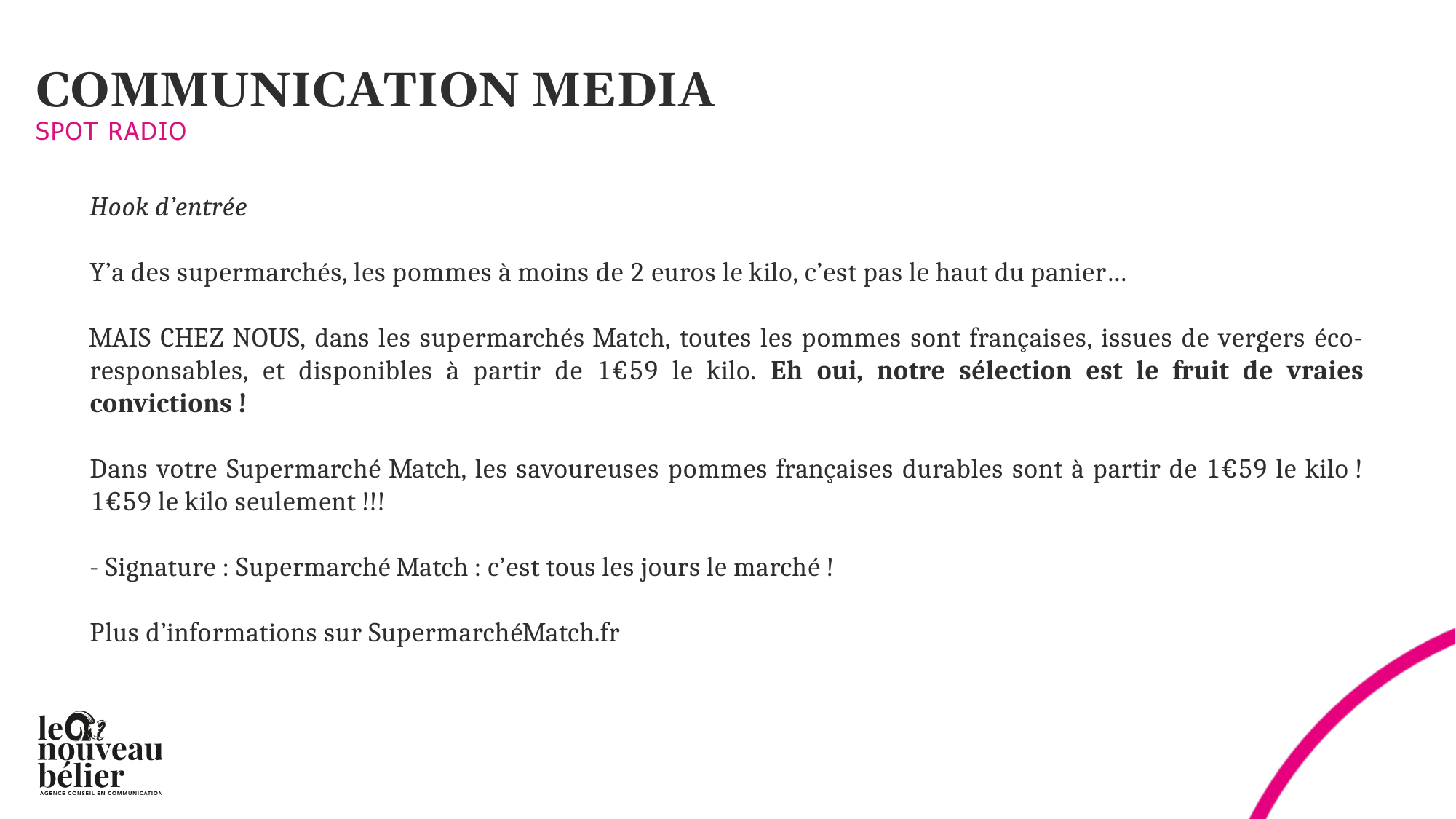

# COMMUNICATION MEDIA
SPOT RADIO
Hook d’entrée

Y’a des supermarchés, les pommes à moins de 2 euros le kilo, c’est pas le haut du panier…

MAIS CHEZ NOUS, dans les supermarchés Match, toutes les pommes sont françaises, issues de vergers éco-responsables, et disponibles à partir de 1€59 le kilo. Eh oui, notre sélection est le fruit de vraies convictions !

Dans votre Supermarché Match, les savoureuses pommes françaises durables sont à partir de 1€59 le kilo ! 1€59 le kilo seulement !!!

- Signature : Supermarché Match : c’est tous les jours le marché !

Plus d’informations sur SupermarchéMatch.fr